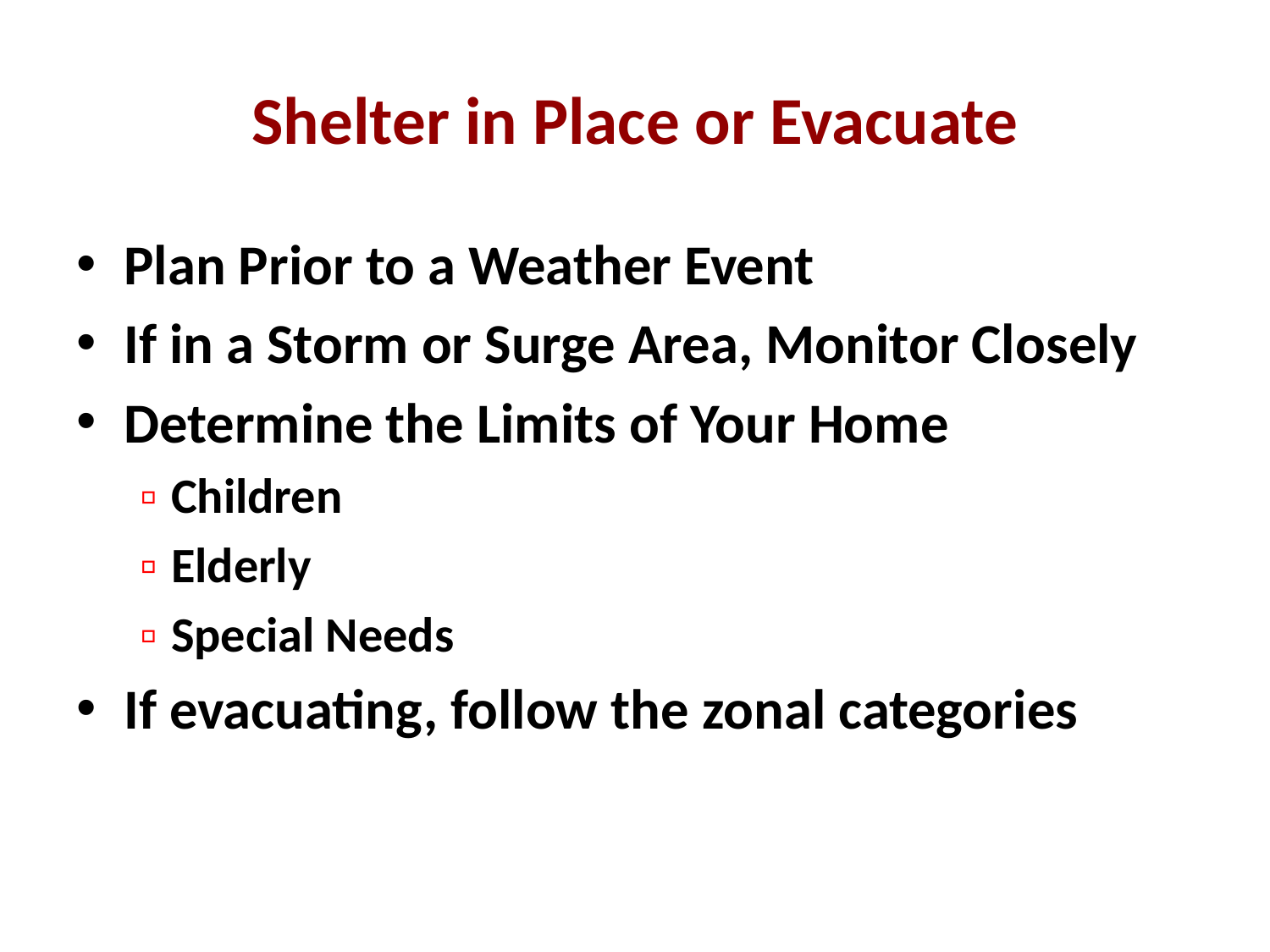

# Shelter in Place or Evacuate
Plan Prior to a Weather Event
If in a Storm or Surge Area, Monitor Closely
Determine the Limits of Your Home
▫ Children
▫ Elderly
▫ Special Needs
If evacuating, follow the zonal categories